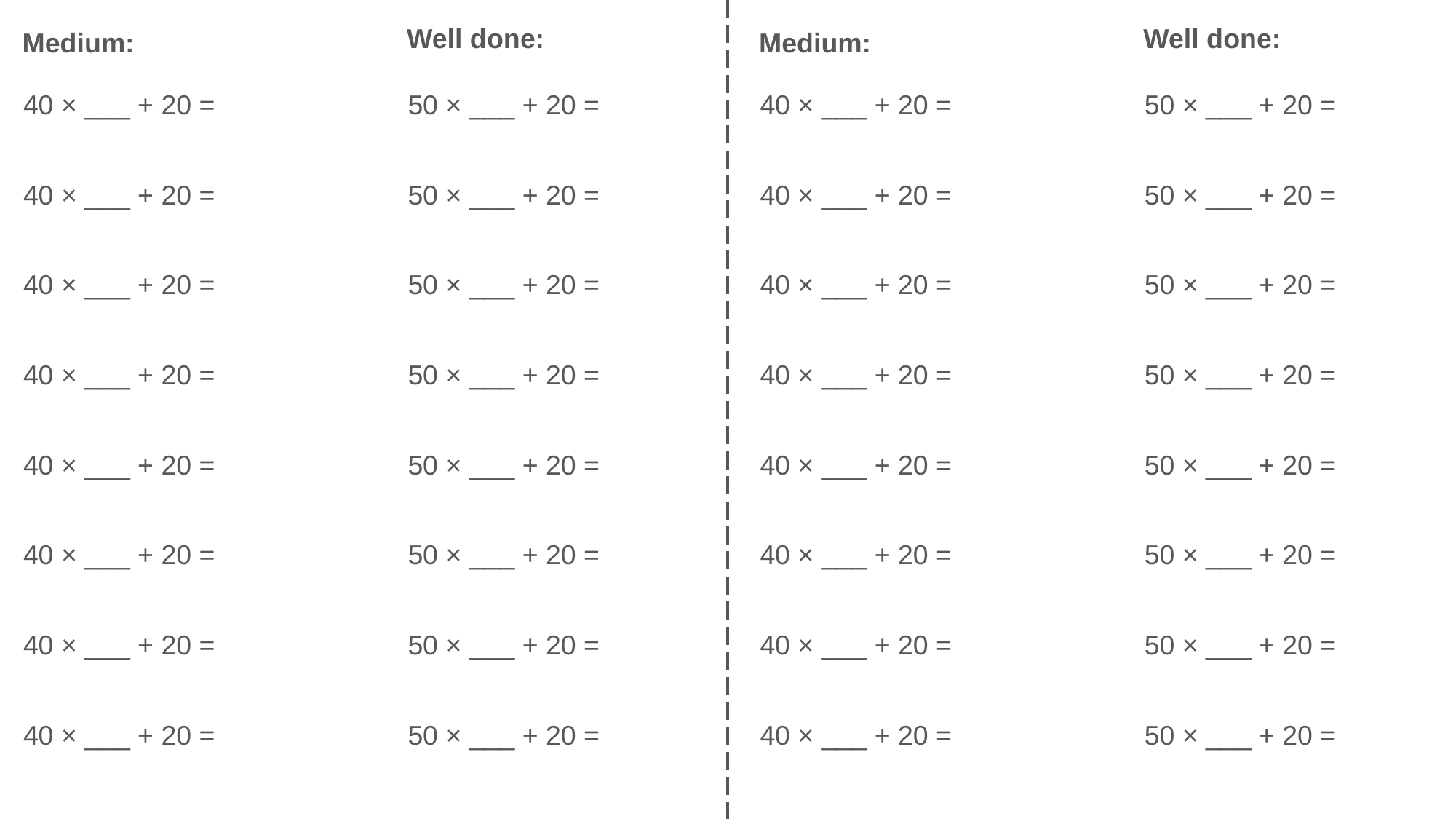

Well done:
Well done:
Medium:
Medium:
40 × ___ + 20 =
50 × ___ + 20 =
40 × ___ + 20 =
50 × ___ + 20 =
40 × ___ + 20 =
50 × ___ + 20 =
40 × ___ + 20 =
50 × ___ + 20 =
40 × ___ + 20 =
50 × ___ + 20 =
40 × ___ + 20 =
50 × ___ + 20 =
40 × ___ + 20 =
50 × ___ + 20 =
40 × ___ + 20 =
50 × ___ + 20 =
40 × ___ + 20 =
50 × ___ + 20 =
40 × ___ + 20 =
50 × ___ + 20 =
40 × ___ + 20 =
50 × ___ + 20 =
40 × ___ + 20 =
50 × ___ + 20 =
40 × ___ + 20 =
50 × ___ + 20 =
40 × ___ + 20 =
50 × ___ + 20 =
40 × ___ + 20 =
50 × ___ + 20 =
40 × ___ + 20 =
50 × ___ + 20 =